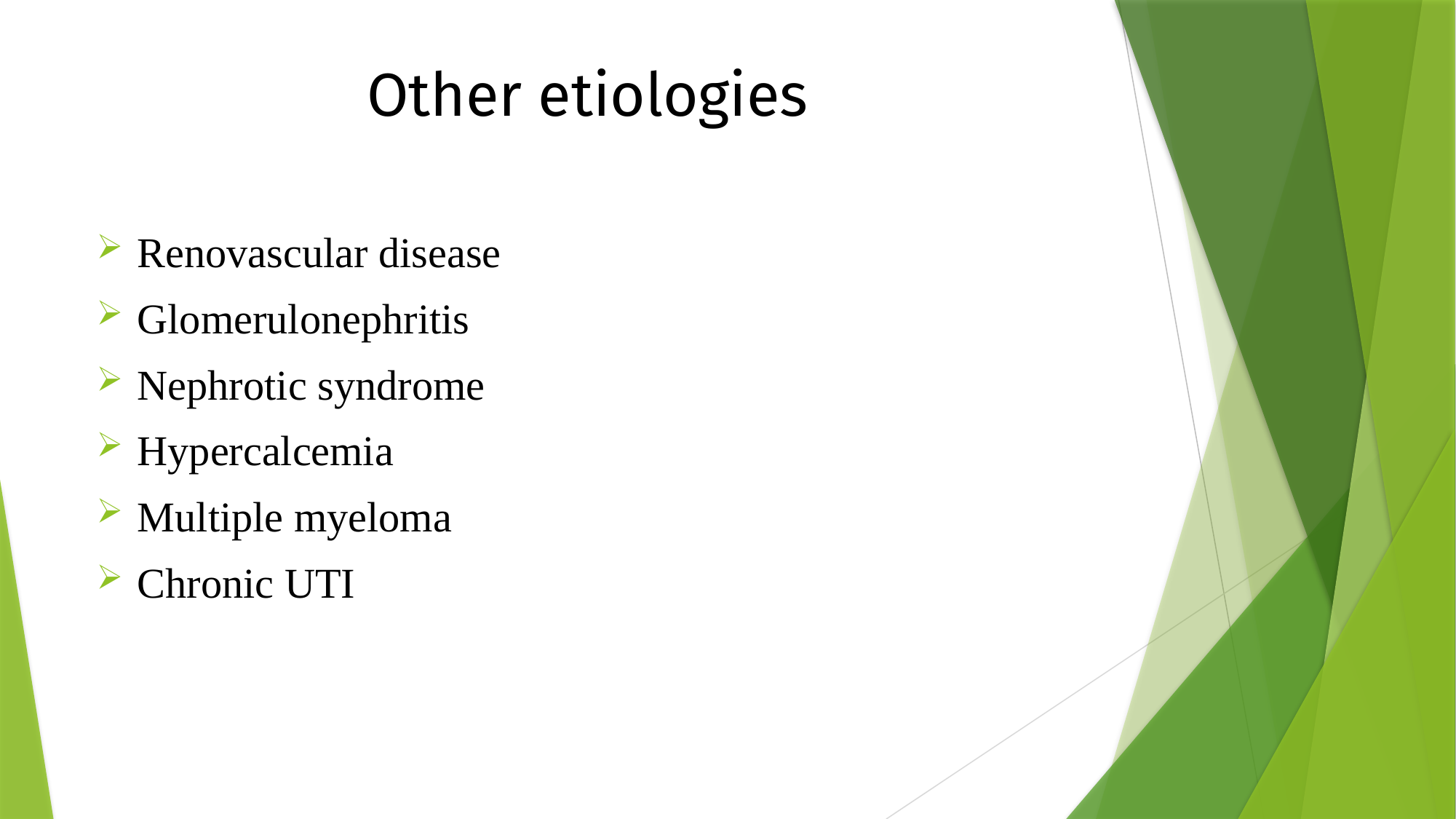

# Other etiologies
Renovascular disease
Glomerulonephritis
Nephrotic syndrome
Hypercalcemia
Multiple myeloma
Chronic UTI